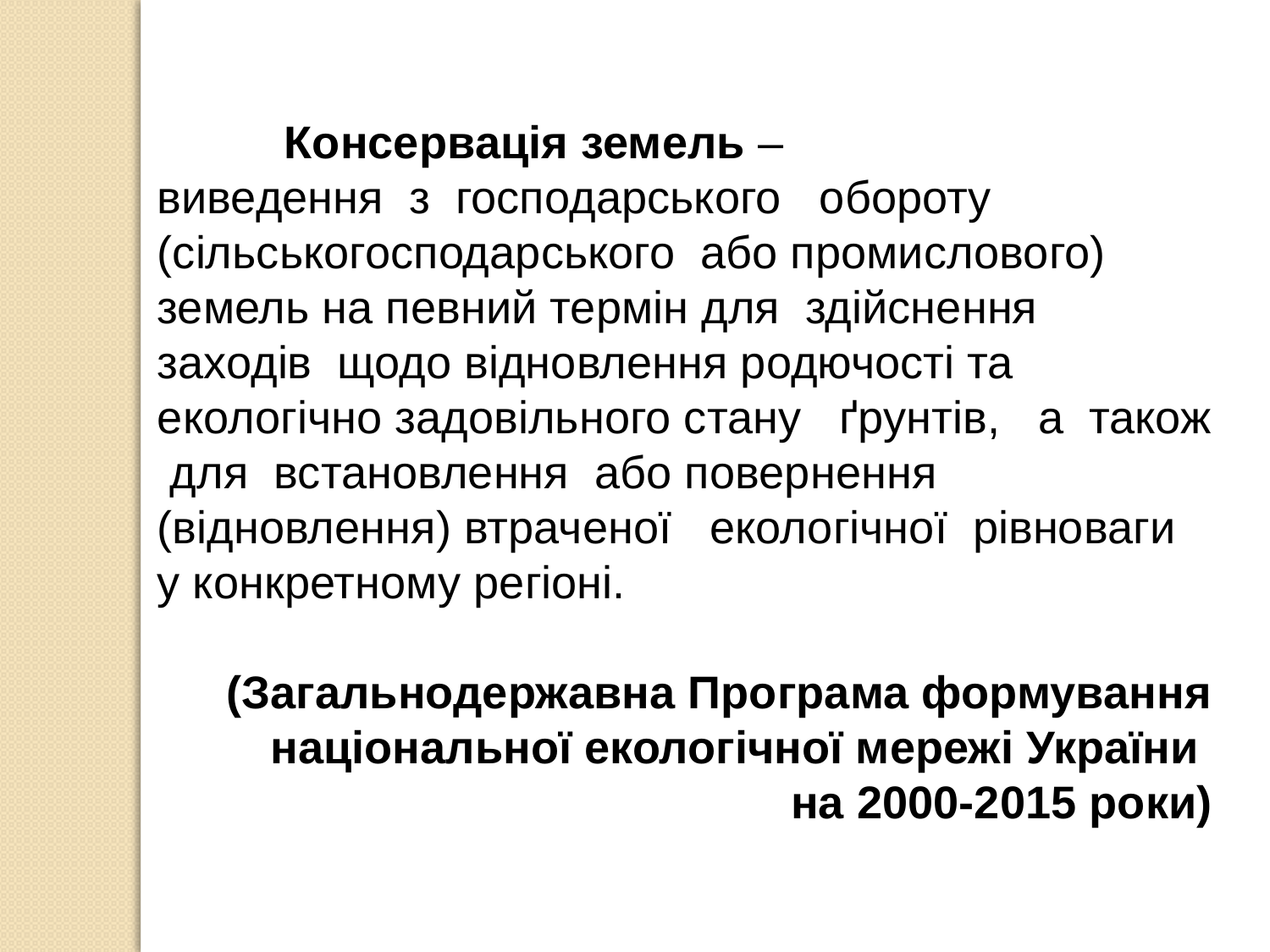

Консервація земель –
виведення  з  господарського   обороту (сільськогосподарського  або промислового) земель на певний термін для  здійснення  заходів  щодо відновлення родючості та екологічно задовільного стану   ґрунтів,   а  також  для  встановлення  або повернення (відновлення) втраченої   екологічної  рівноваги  у конкретному регіоні.

(Загальнодержавна Програма формування національної екологічної мережі України
на 2000-2015 роки)